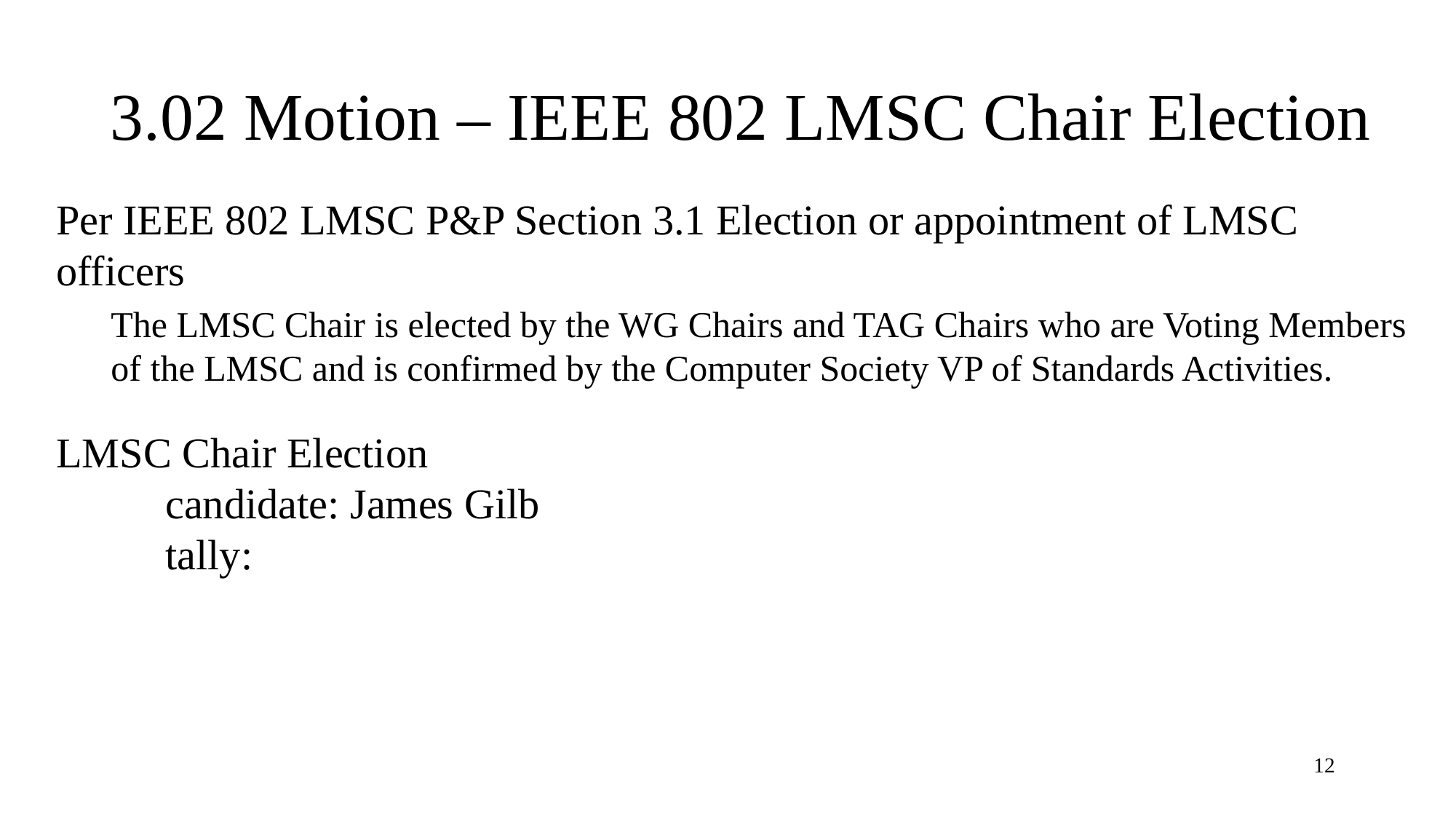

# 3.02 Motion – IEEE 802 LMSC Chair Election
Per IEEE 802 LMSC P&P Section 3.1 Election or appointment of LMSC officers
The LMSC Chair is elected by the WG Chairs and TAG Chairs who are Voting Members of the LMSC and is confirmed by the Computer Society VP of Standards Activities.
LMSC Chair Election
	candidate: James Gilb
	tally:

12